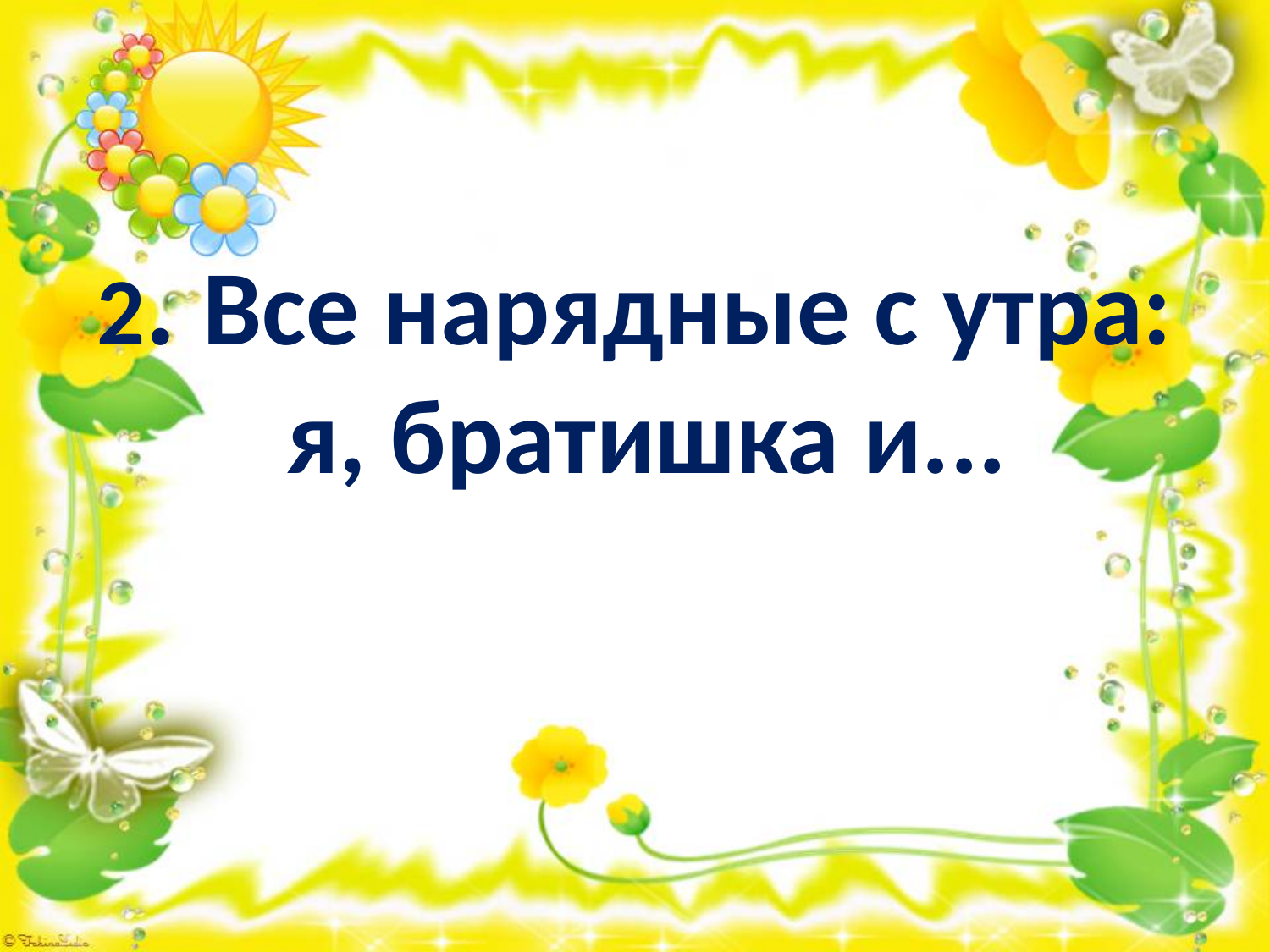

#
2. Все нарядные с утра: я, братишка и...